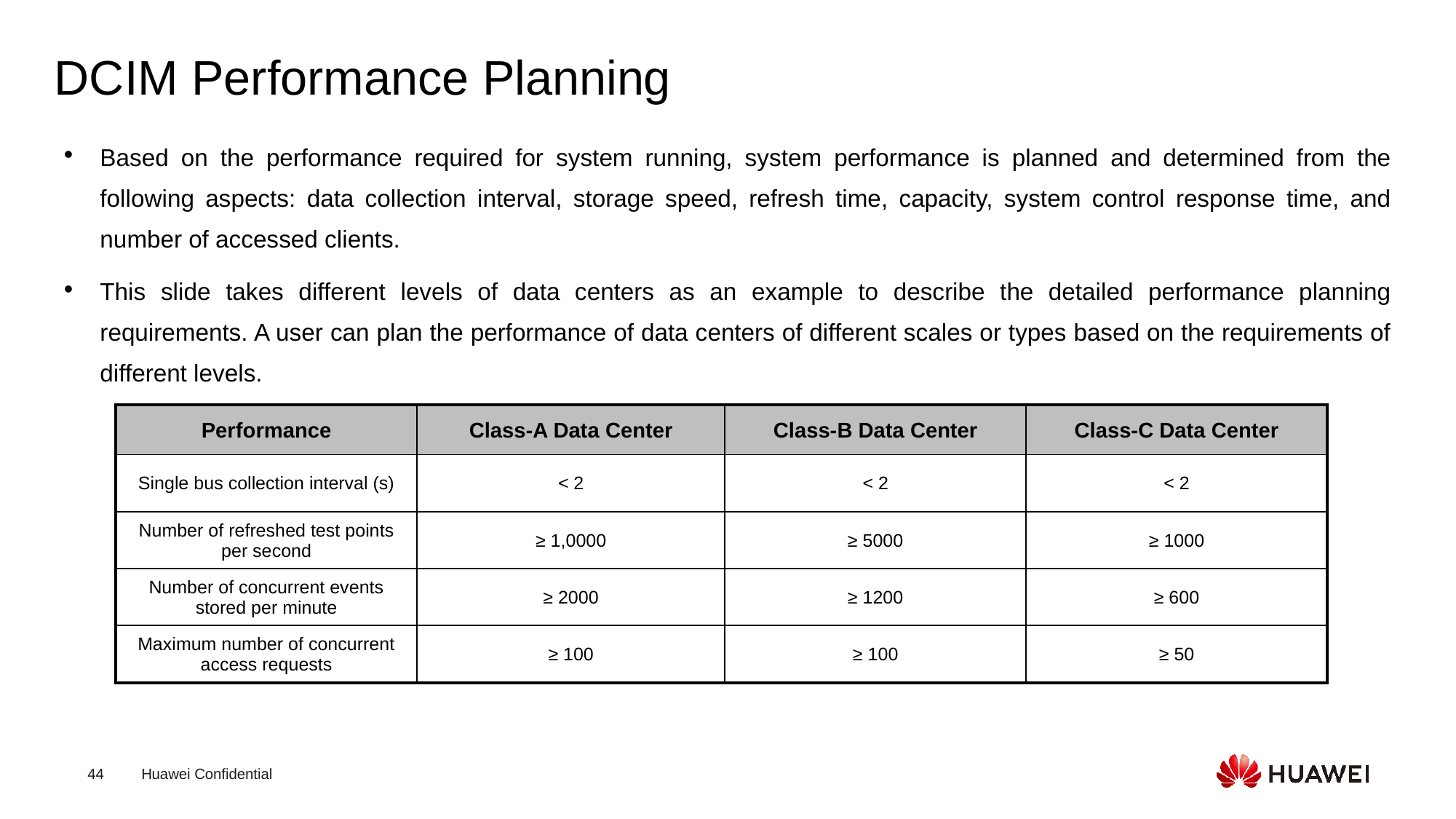

# DCIM Performance Planning
Based on the performance required for system running, system performance is planned and determined from the following aspects: data collection interval, storage speed, refresh time, capacity, system control response time, and number of accessed clients.
This slide takes different levels of data centers as an example to describe the detailed performance planning requirements. A user can plan the performance of data centers of different scales or types based on the requirements of different levels.
| Performance | Class-A Data Center | Class-B Data Center | Class-C Data Center |
| --- | --- | --- | --- |
| Single bus collection interval (s) | < 2 | < 2 | < 2 |
| Number of refreshed test points per second | ≥ 1,0000 | ≥ 5000 | ≥ 1000 |
| Number of concurrent events stored per minute | ≥ 2000 | ≥ 1200 | ≥ 600 |
| Maximum number of concurrent access requests | ≥ 100 | ≥ 100 | ≥ 50 |